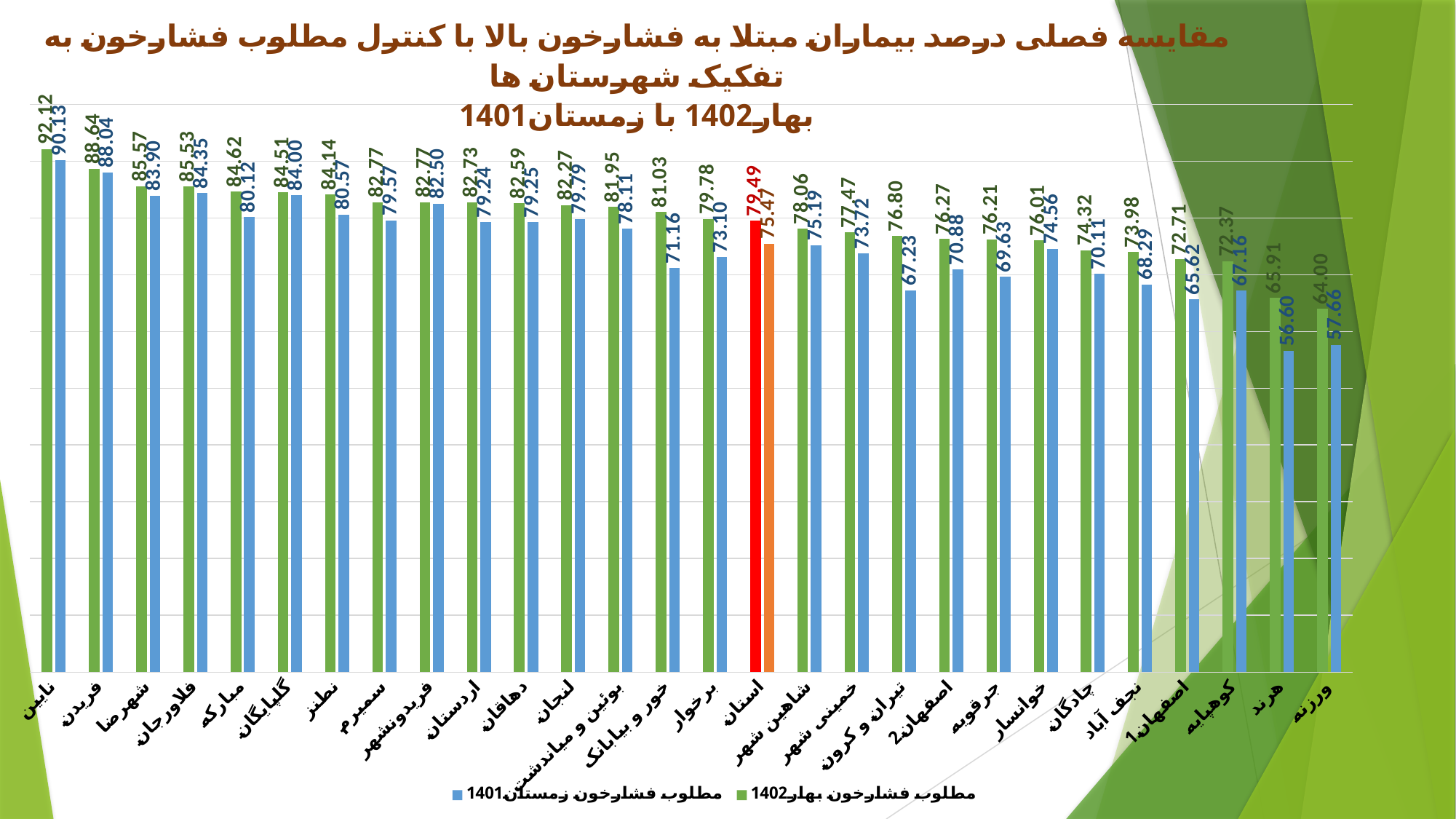

### Chart: مقایسه فصلی درصد بیماران مبتلا به فشارخون بالا با کنترل مطلوب فشارخون به تفکیک شهرستان ها
بهار1402 با زمستان1401

| Category | مطلوب فشارخون زمستان1401 | مطلوب فشارخون بهار1402 |
|---|---|---|
| ورزنه | 57.65765765765766 | 64.0 |
| هرند | 56.60377358490566 | 65.91304347826087 |
| کوهپایه | 67.16417910447761 | 72.37163814180929 |
| اصفهان1 | 65.61996779388085 | 72.71337350481159 |
| نجف آباد | 68.29409494403706 | 73.98305084745763 |
| چادگان | 70.11111111111111 | 74.3211334120425 |
| خوانسار | 74.5631067961165 | 76.01139601139602 |
| جرقویه | 69.62750716332378 | 76.2081784386617 |
| اصفهان2 | 70.875118758577 | 76.26712656893744 |
| تیران و کرون | 67.23009814612868 | 76.80074836295603 |
| خمینی شهر | 73.72079552037073 | 77.46810598626104 |
| شاهین شهر | 75.1910480349345 | 78.05745554035568 |
| استان | 75.47129745416794 | 79.48942181561334 |
| برخوار | 73.09590973201693 | 79.77941176470588 |
| خور و بیابانک | 71.15902964959568 | 81.02595797280593 |
| بوئین و میاندشت | 78.10707456978967 | 81.95193722412948 |
| لنجان | 79.79310344827586 | 82.27347611202636 |
| دهاقان | 79.24984875983061 | 82.58736971183323 |
| اردستان | 79.23563045440866 | 82.73308650286098 |
| فریدونشهر | 82.49828414550447 | 82.76805251641139 |
| سمیرم | 79.57281553398057 | 82.77171333649738 |
| نطنز | 80.57142857142857 | 84.13666870042708 |
| گلپایگان | 84.00395778364116 | 84.50760608486789 |
| مبارکه | 80.11553663727577 | 84.61770018061408 |
| فلاورجان | 84.3468140820483 | 85.52806597499335 |
| شهرضا | 83.90043388901576 | 85.57100524276271 |
| فریدن | 88.03874092009684 | 88.64218616567037 |
| نایین | 90.13490725126475 | 92.12303075768942 |